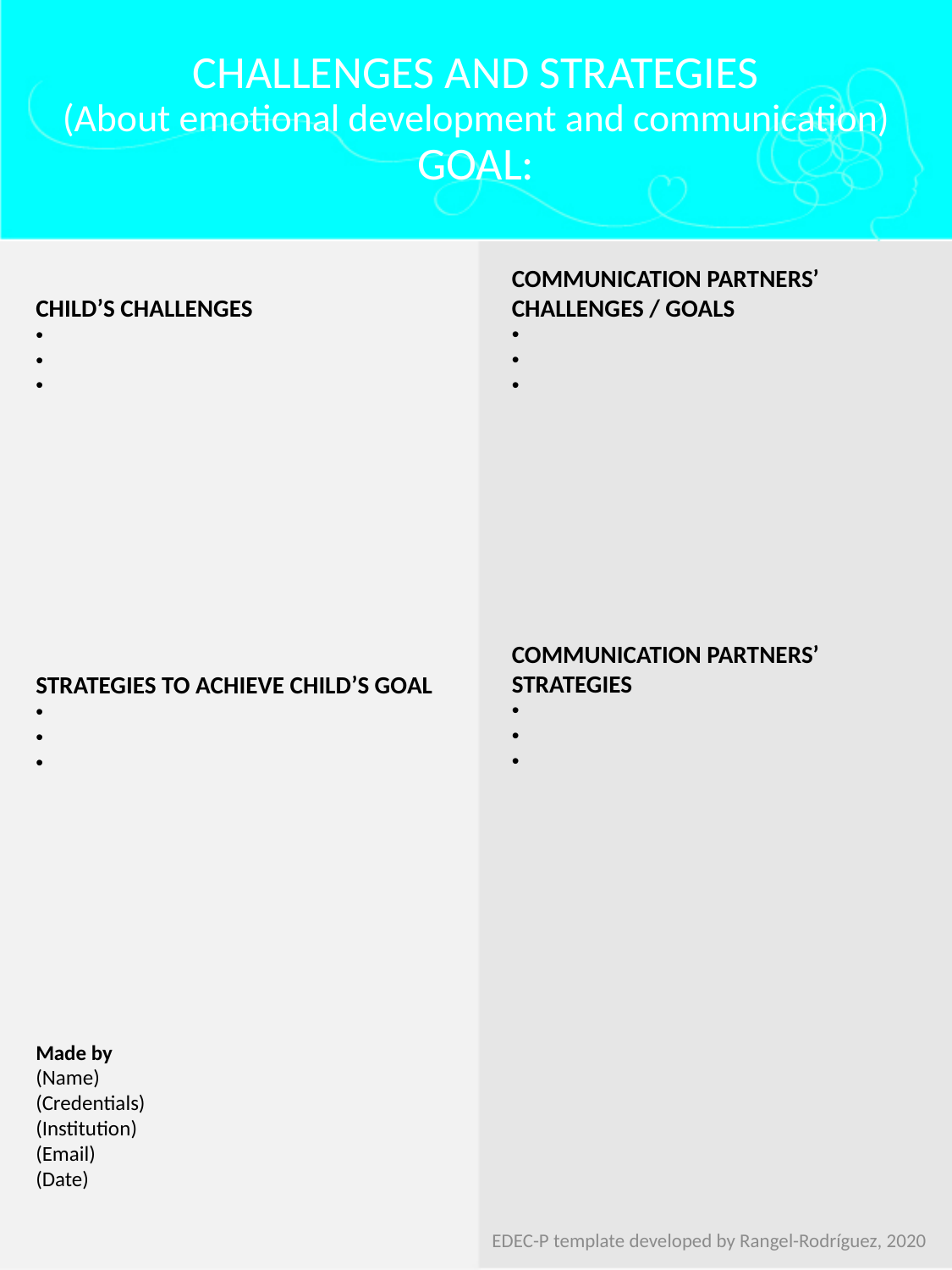

# CHALLENGES AND STRATEGIES (About emotional development and communication) GOAL:
COMMUNICATION PARTNERS’ CHALLENGES / GOALS

CHILD’S CHALLENGES

COMMUNICATION PARTNERS’ STRATEGIES

STRATEGIES TO ACHIEVE CHILD’S GOAL

Made by
(Name)
(Credentials)
(Institution)
(Email)
(Date)